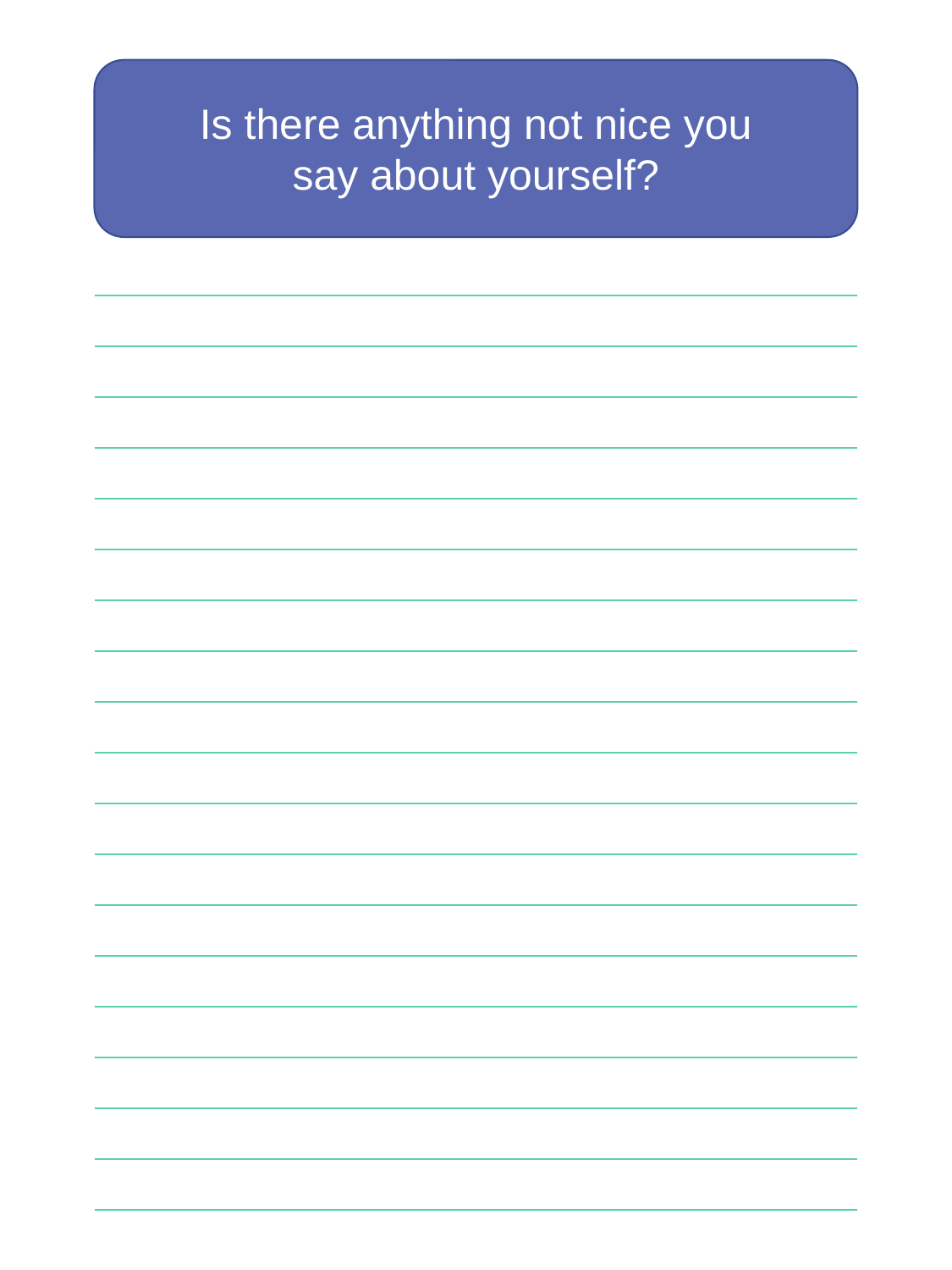

Is there anything not nice you say about yourself?
|  |
| --- |
|  |
|  |
|  |
|  |
|  |
|  |
|  |
|  |
|  |
|  |
|  |
|  |
|  |
|  |
|  |
|  |
|  |